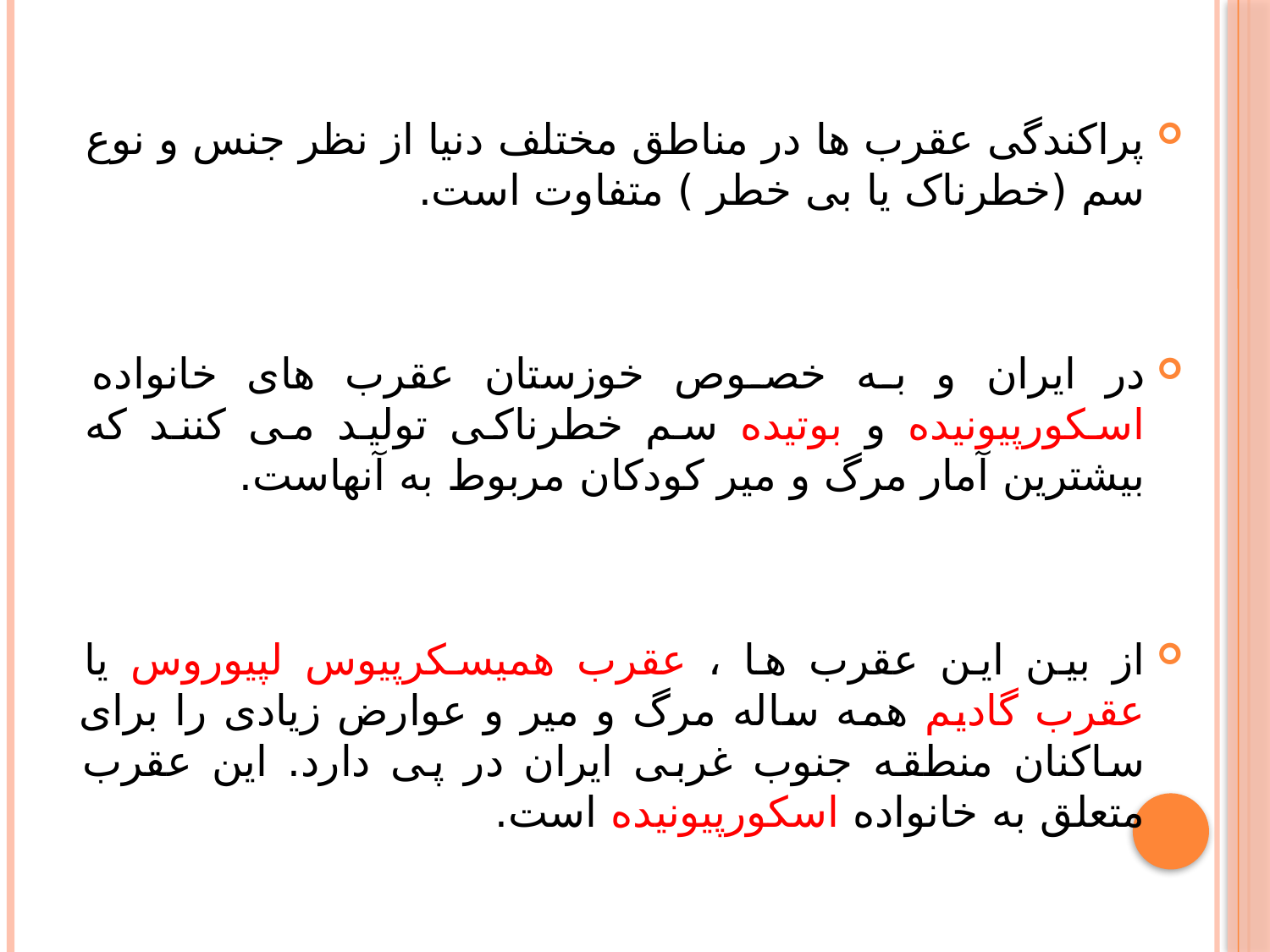

پراکندگی عقرب ها در مناطق مختلف دنیا از نظر جنس و نوع سم (خطرناک یا بی خطر ) متفاوت است.

در ایران و به خصوص خوزستان عقرب های خانواده اسکورپیونیده و بوتیده سم خطرناکی تولید می کنند که بیشترین آمار مرگ و میر کودکان مربوط به آنهاست.

از بین این عقرب ها ، عقرب همیسکرپیوس لپیوروس یا عقرب گادیم همه ساله مرگ و میر و عوارض زیادی را برای ساکنان منطقه جنوب غربی ایران در پی دارد. این عقرب متعلق به خانواده اسکورپیونیده است.